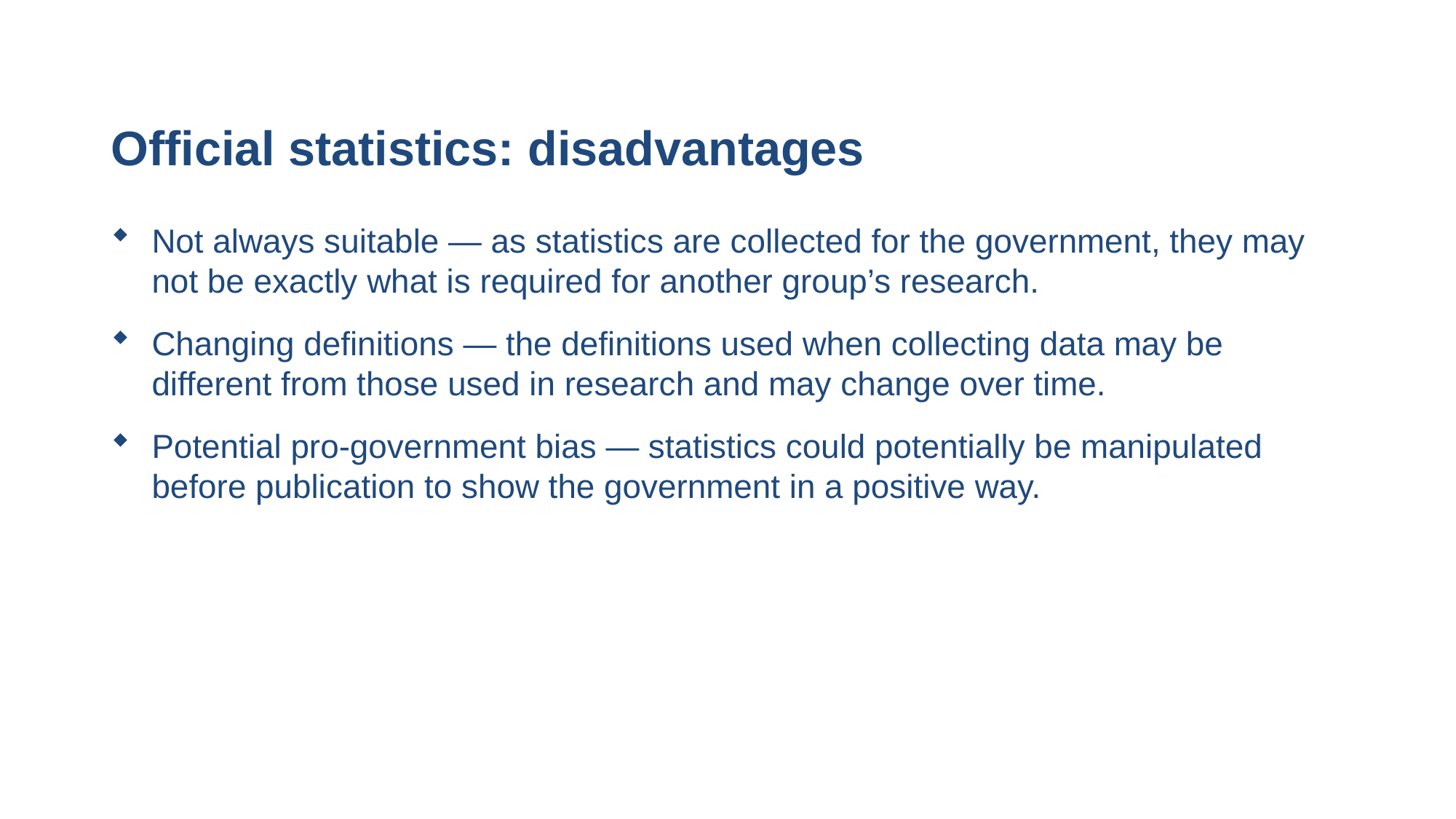

# Official statistics: disadvantages
Not always suitable — as statistics are collected for the government, they may not be exactly what is required for another group’s research.
Changing definitions — the definitions used when collecting data may be different from those used in research and may change over time.
Potential pro-government bias — statistics could potentially be manipulated before publication to show the government in a positive way.